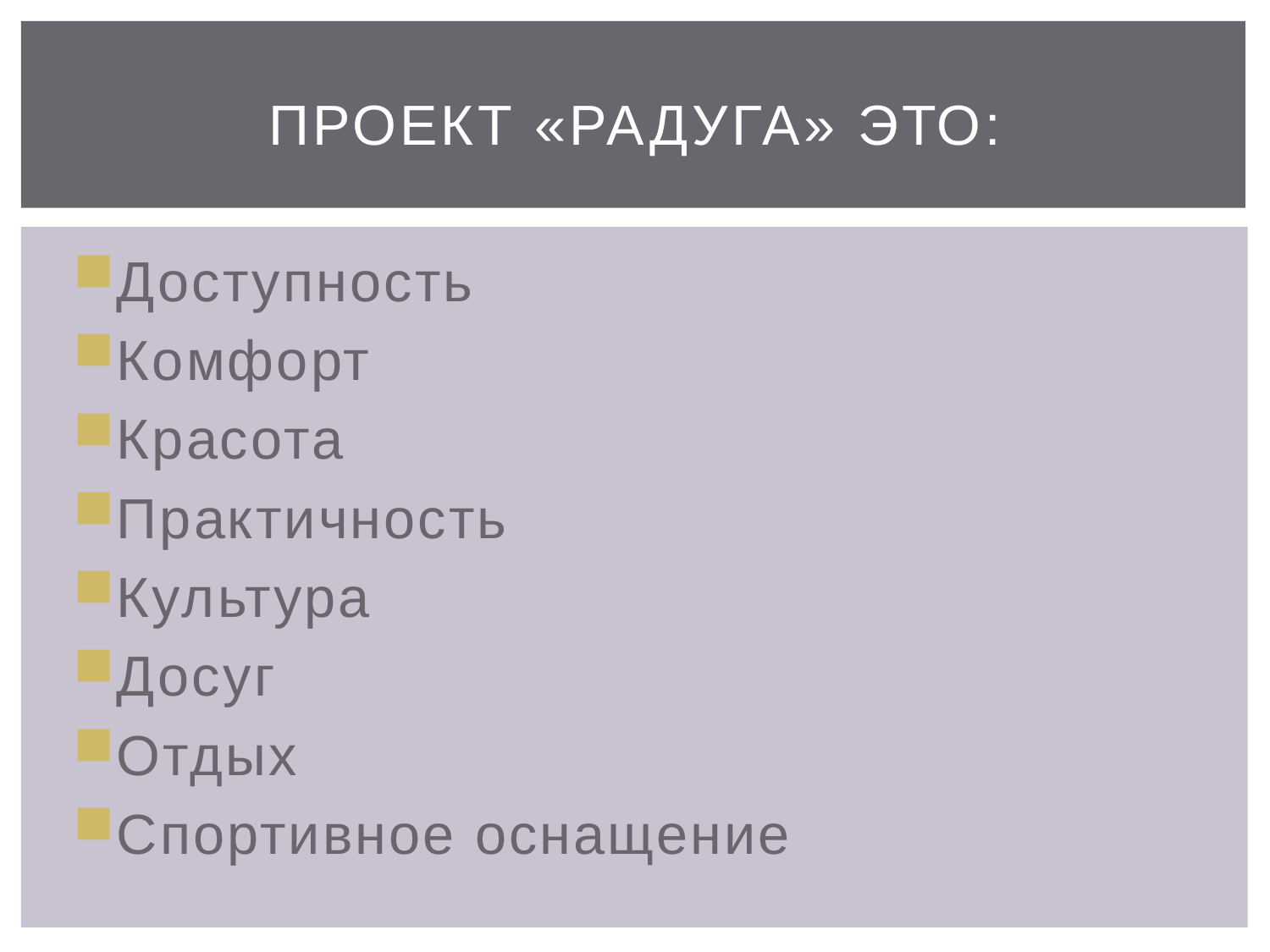

# Проект «радуга» это:
Доступность
Комфорт
Красота
Практичность
Культура
Досуг
Отдых
Спортивное оснащение